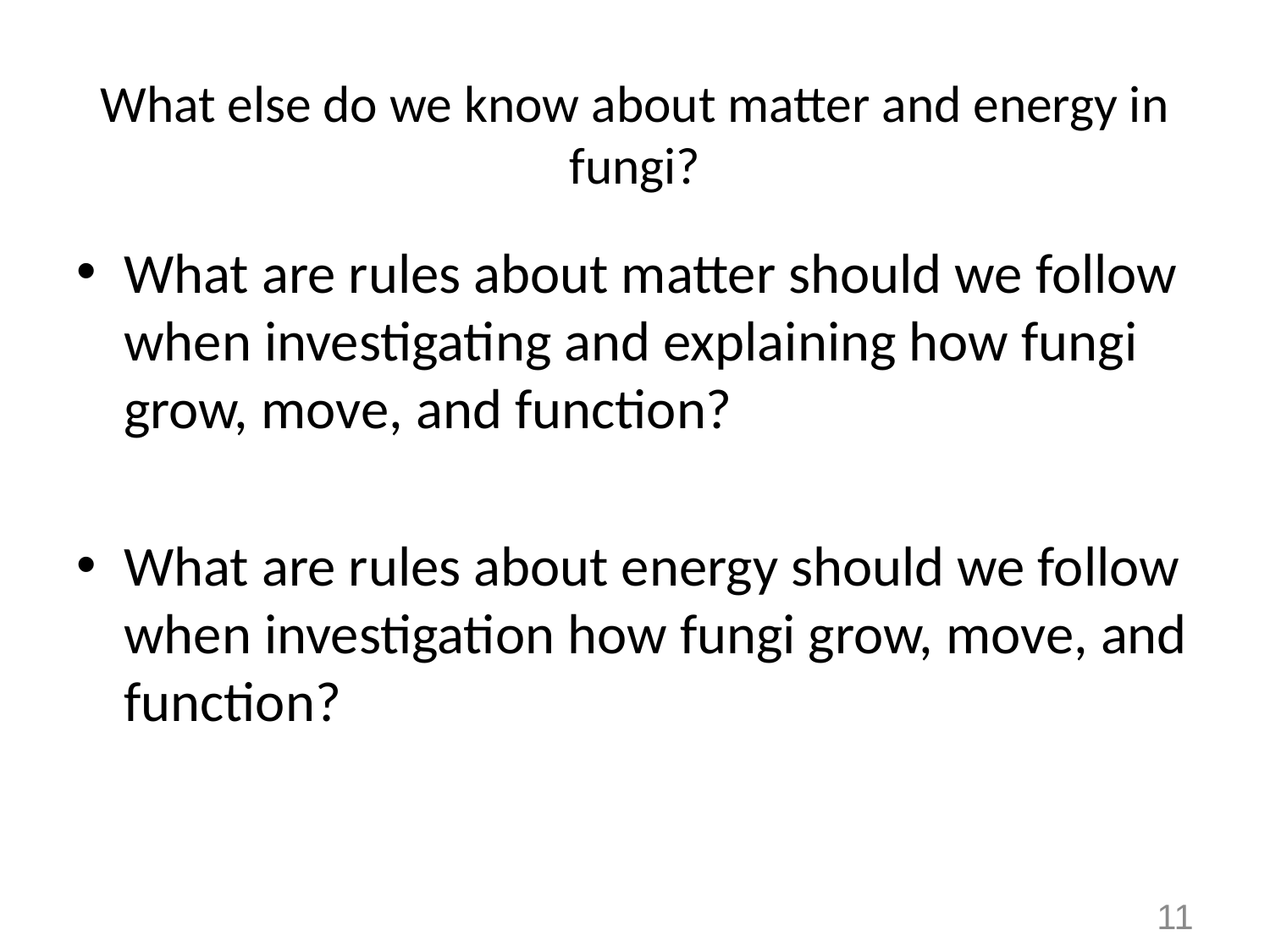

# What else do we know about matter and energy in fungi?
What are rules about matter should we follow when investigating and explaining how fungi grow, move, and function?

What are rules about energy should we follow when investigation how fungi grow, move, and function?
11